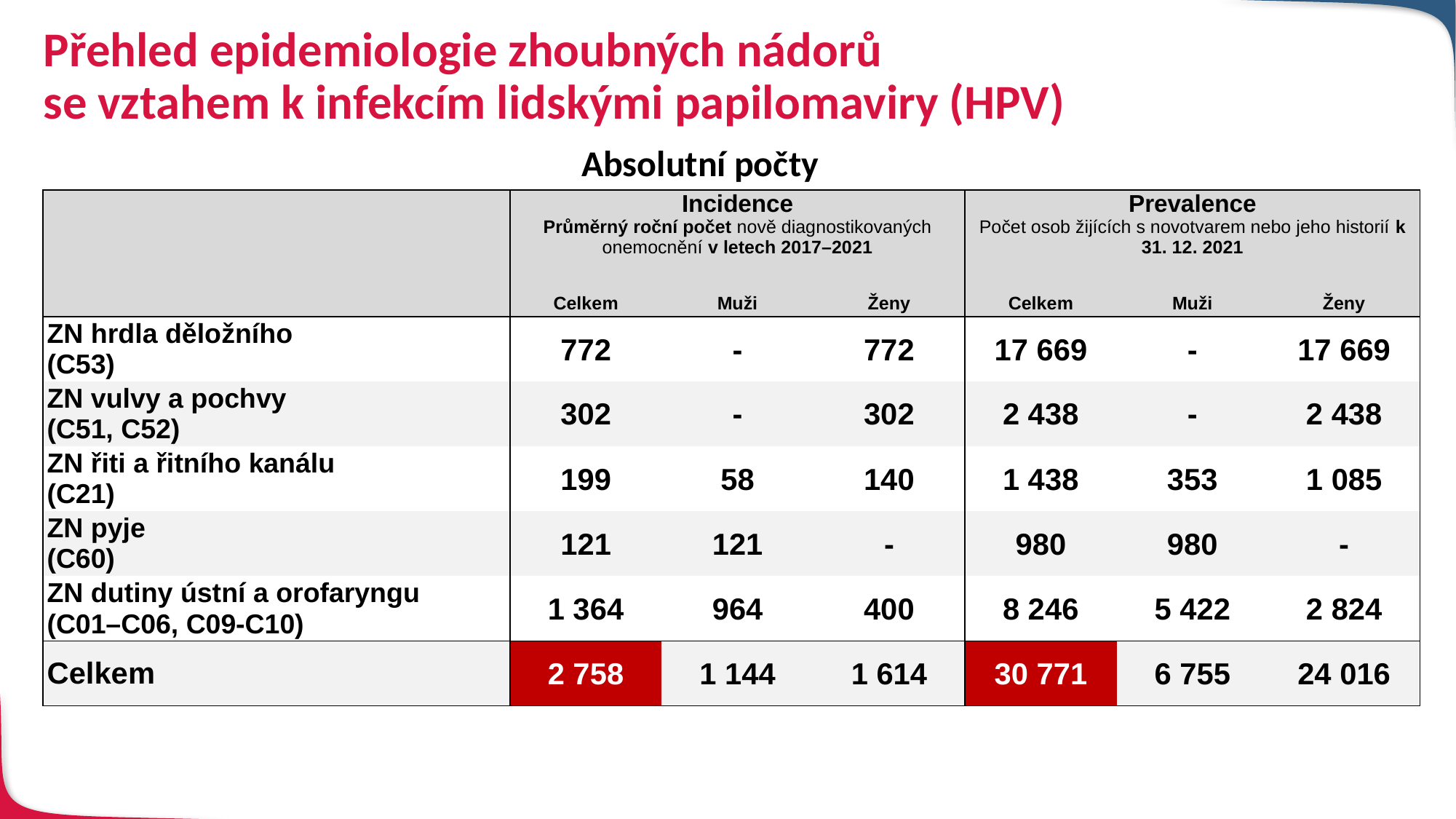

# Přehled epidemiologie zhoubných nádorů se vztahem k infekcím lidskými papilomaviry (HPV)
Absolutní počty
|  | Incidence Průměrný roční počet nově diagnostikovaných onemocnění v letech 2017–2021 |  |  | Prevalence Počet osob žijících s novotvarem nebo jeho historií k 31. 12. 2021 |  |  |
| --- | --- | --- | --- | --- | --- | --- |
|  | Celkem | Muži | Ženy | Celkem | Muži | Ženy |
| ZN hrdla děložního (C53) | 772 | - | 772 | 17 669 | - | 17 669 |
| ZN vulvy a pochvy (C51, C52) | 302 | - | 302 | 2 438 | - | 2 438 |
| ZN řiti a řitního kanálu (C21) | 199 | 58 | 140 | 1 438 | 353 | 1 085 |
| ZN pyje (C60) | 121 | 121 | - | 980 | 980 | - |
| ZN dutiny ústní a orofaryngu (C01–C06, C09-C10) | 1 364 | 964 | 400 | 8 246 | 5 422 | 2 824 |
| Celkem | 2 758 | 1 144 | 1 614 | 30 771 | 6 755 | 24 016 |